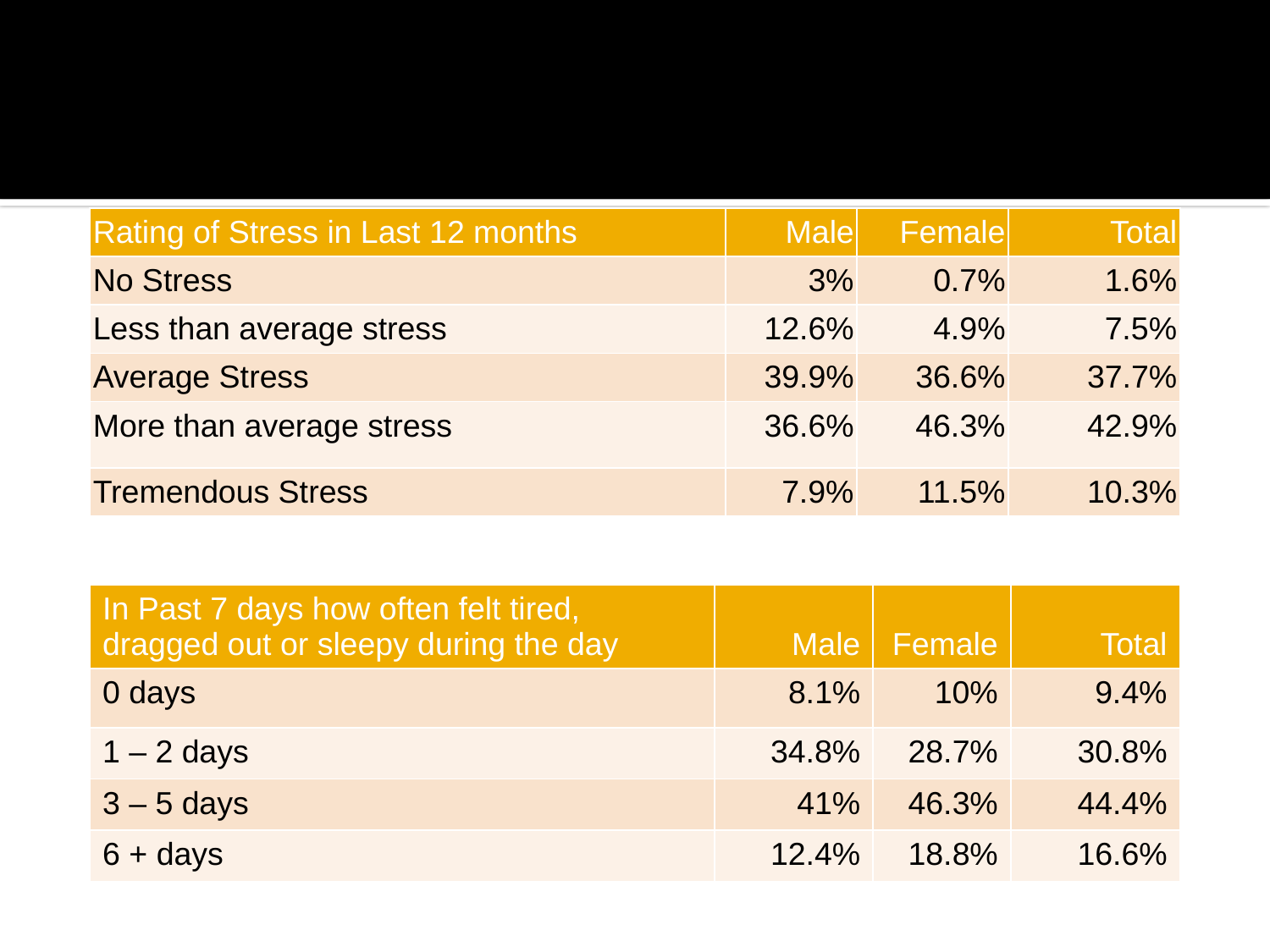

| Rating of Stress in Last 12 months | Male | Female | Total |
| --- | --- | --- | --- |
| No Stress | 3% | 0.7% | 1.6% |
| Less than average stress | 12.6% | 4.9% | 7.5% |
| Average Stress | 39.9% | 36.6% | 37.7% |
| More than average stress | 36.6% | 46.3% | 42.9% |
| Tremendous Stress | 7.9% | 11.5% | 10.3% |
| In Past 7 days how often felt tired, dragged out or sleepy during the day | Male | Female | Total |
| --- | --- | --- | --- |
| 0 days | 8.1% | 10% | 9.4% |
| 1 – 2 days | 34.8% | 28.7% | 30.8% |
| 3 – 5 days | 41% | 46.3% | 44.4% |
| 6 + days | 12.4% | 18.8% | 16.6% |